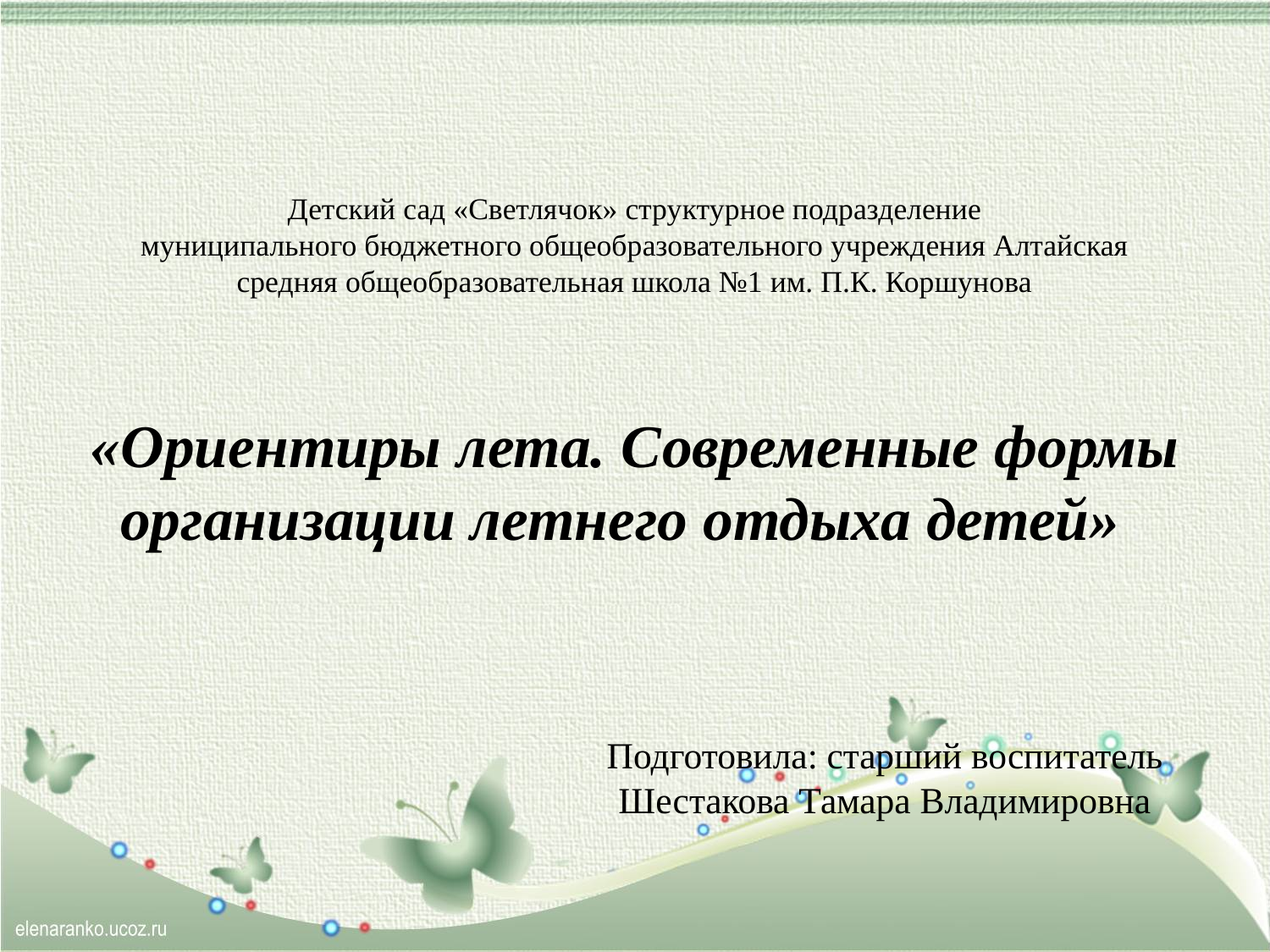

# Детский сад «Светлячок» структурное подразделение муниципального бюджетного общеобразовательного учреждения Алтайская средняя общеобразовательная школа №1 им. П.К. Коршунова   «Ориентиры лета. Современные формы организации летнего отдыха детей»
Подготовила: старший воспитатель Шестакова Тамара Владимировна